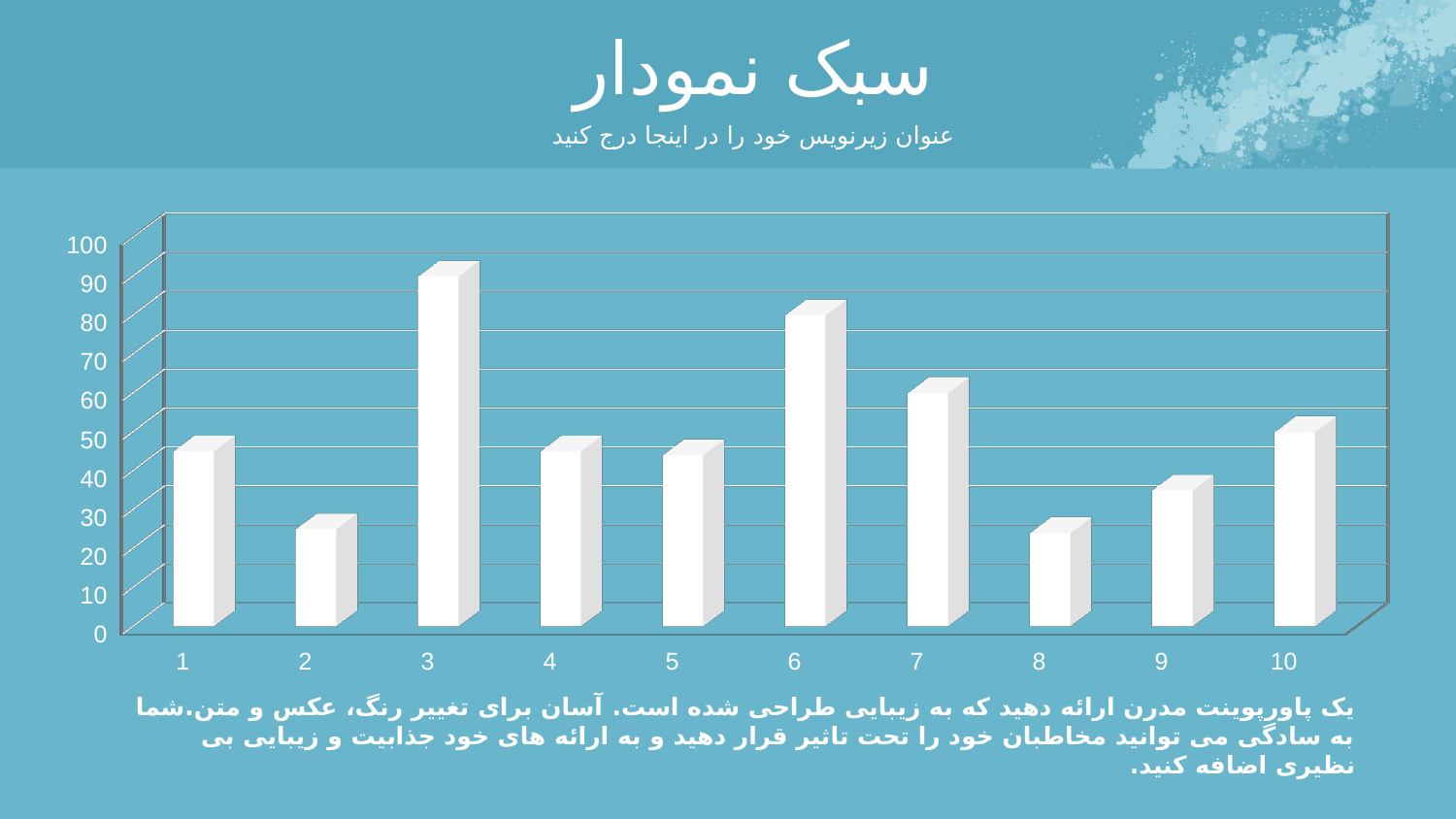

سبک نمودار
عنوان زیرنویس خود را در اینجا درج کنید

[unsupported chart]

یک پاورپوینت مدرن ارائه دهید که به زیبایی طراحی شده است. آسان برای تغییر رنگ، عکس و متن.شما به سادگی می توانید مخاطبان خود را تحت تاثیر قرار دهید و به ارائه های خود جذابیت و زیبایی بی نظیری اضافه کنید.